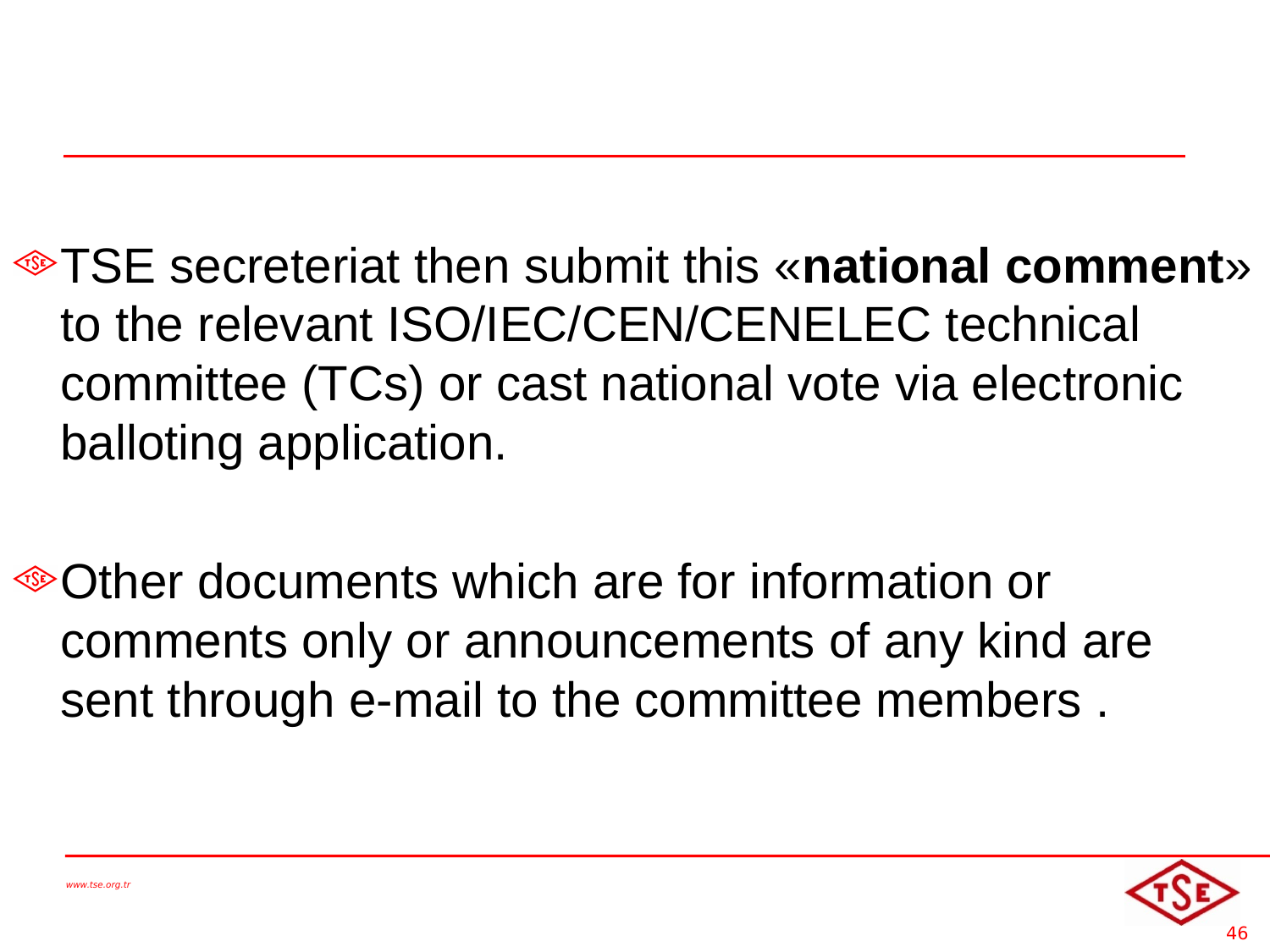

#
TSE secreteriat then submit this «national comment» to the relevant ISO/IEC/CEN/CENELEC technical committee (TCs) or cast national vote via electronic balloting application.

Other documents which are for information or comments only or announcements of any kind are sent through e-mail to the committee members .

www.tse.org.tr
46